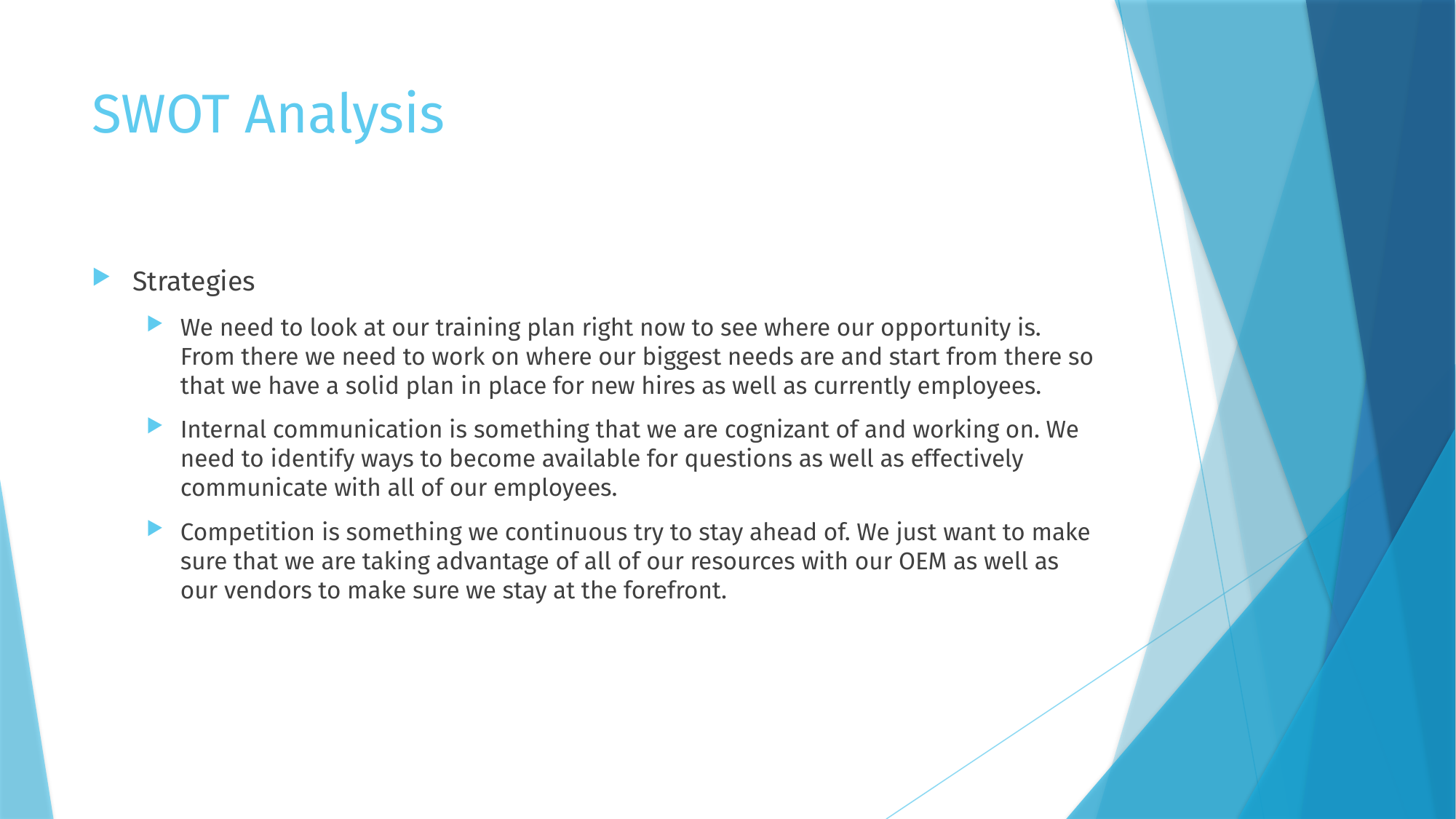

# SWOT Analysis
Strategies
We need to look at our training plan right now to see where our opportunity is. From there we need to work on where our biggest needs are and start from there so that we have a solid plan in place for new hires as well as currently employees.
Internal communication is something that we are cognizant of and working on. We need to identify ways to become available for questions as well as effectively communicate with all of our employees.
Competition is something we continuous try to stay ahead of. We just want to make sure that we are taking advantage of all of our resources with our OEM as well as our vendors to make sure we stay at the forefront.